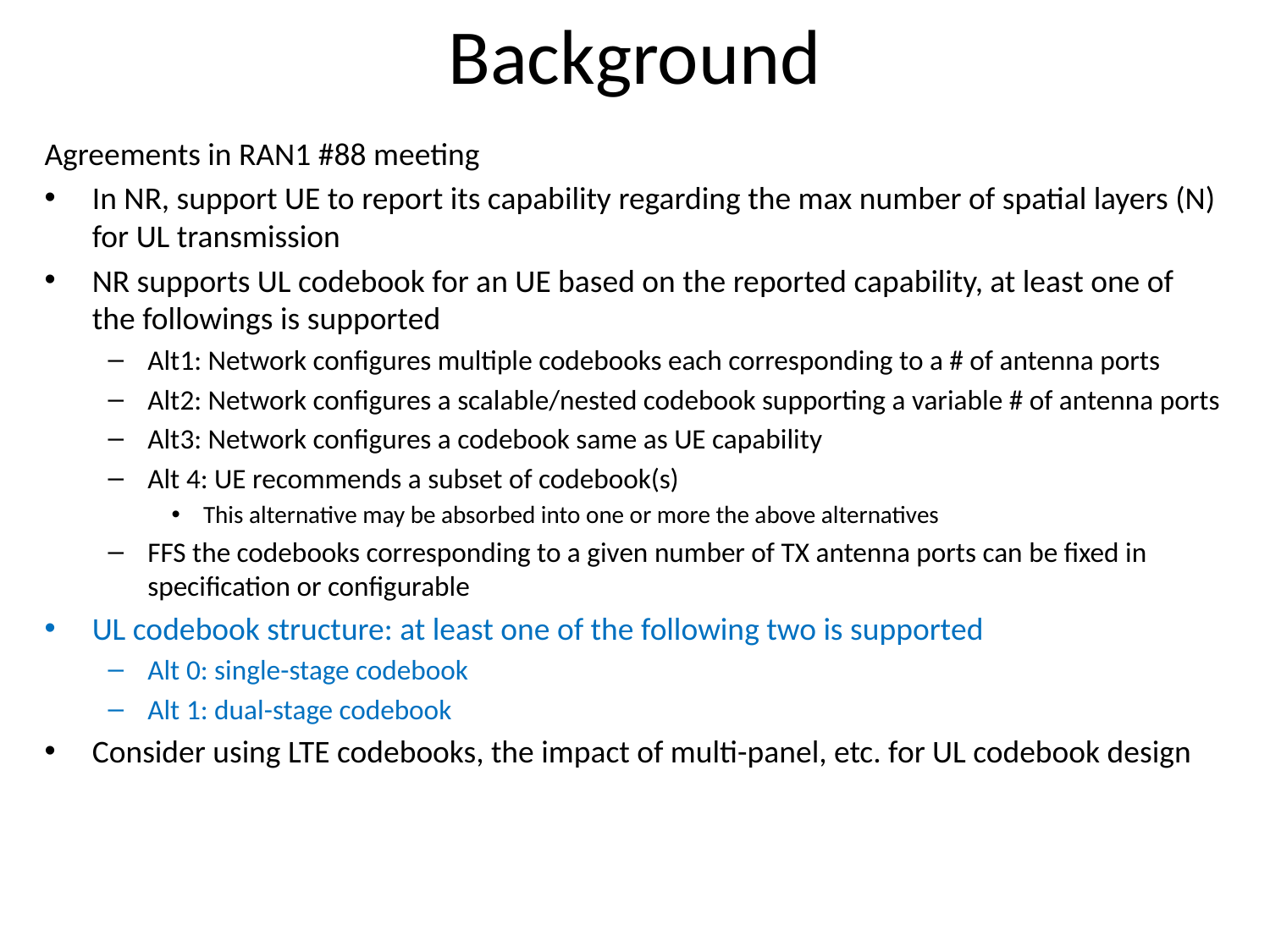

# Background
Agreements in RAN1 #88 meeting
In NR, support UE to report its capability regarding the max number of spatial layers (N) for UL transmission
NR supports UL codebook for an UE based on the reported capability, at least one of the followings is supported
Alt1: Network configures multiple codebooks each corresponding to a # of antenna ports
Alt2: Network configures a scalable/nested codebook supporting a variable # of antenna ports
Alt3: Network configures a codebook same as UE capability
Alt 4: UE recommends a subset of codebook(s)
This alternative may be absorbed into one or more the above alternatives
FFS the codebooks corresponding to a given number of TX antenna ports can be fixed in specification or configurable
UL codebook structure: at least one of the following two is supported
Alt 0: single-stage codebook
Alt 1: dual-stage codebook
Consider using LTE codebooks, the impact of multi-panel, etc. for UL codebook design